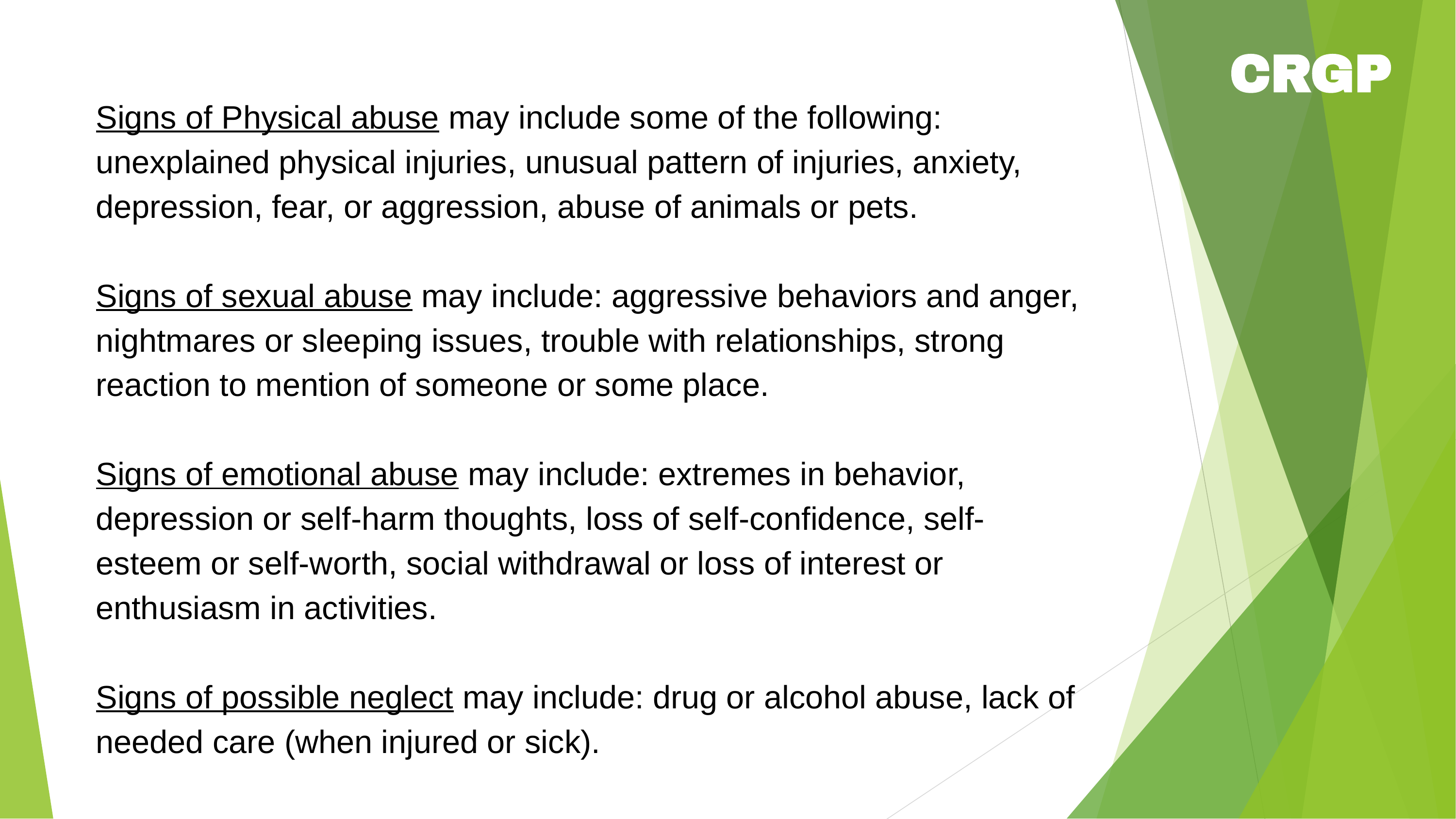

CRGP
Signs of Physical abuse may include some of the following: unexplained physical injuries, unusual pattern of injuries, anxiety, depression, fear, or aggression, abuse of animals or pets.

Signs of sexual abuse may include: aggressive behaviors and anger, nightmares or sleeping issues, trouble with relationships, strong reaction to mention of someone or some place.

Signs of emotional abuse may include: extremes in behavior, depression or self-harm thoughts, loss of self-confidence, self-esteem or self-worth, social withdrawal or loss of interest or enthusiasm in activities.

Signs of possible neglect may include: drug or alcohol abuse, lack of needed care (when injured or sick).